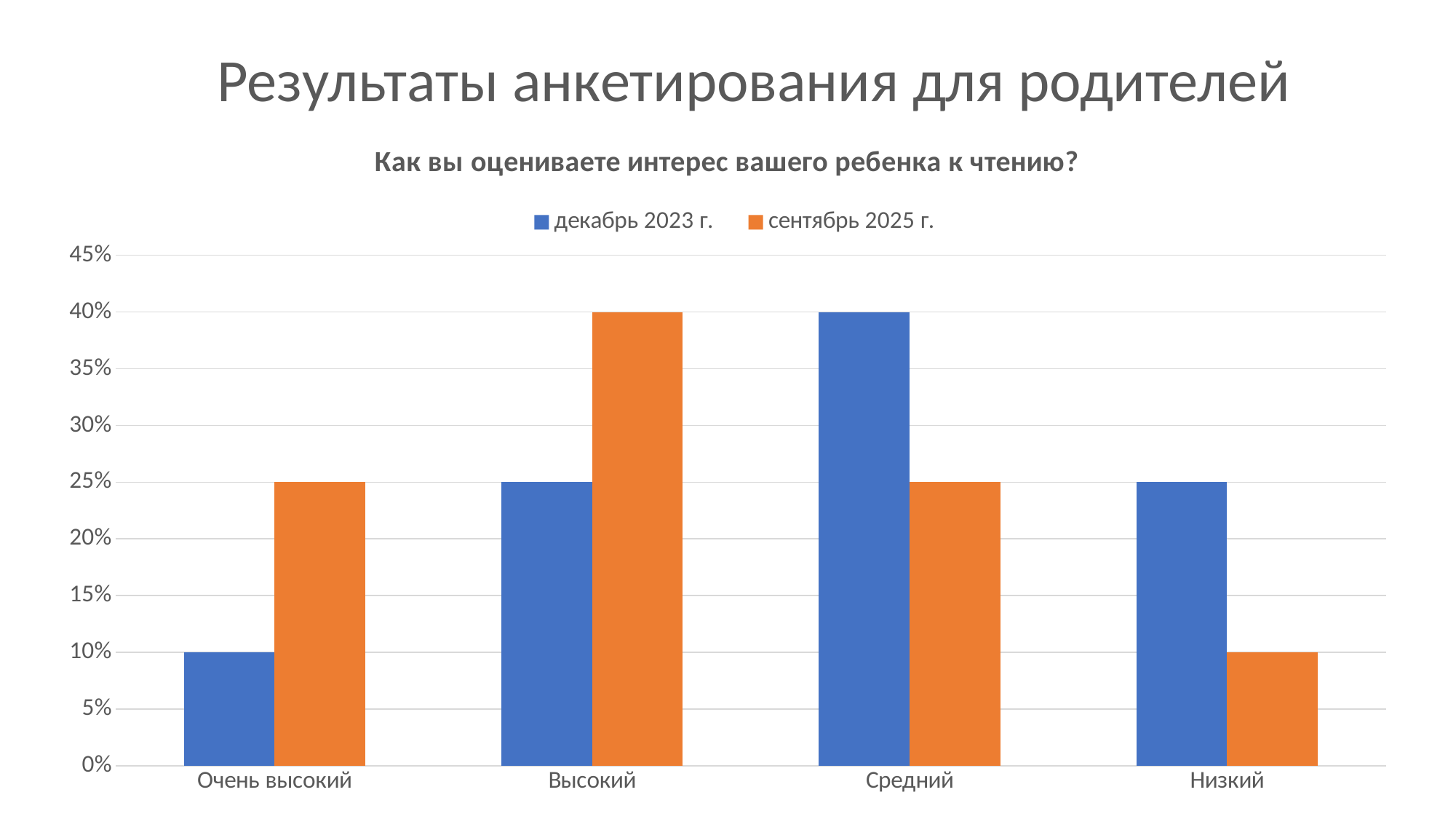

# Результаты анкетирования для родителей

### Chart: Как вы оцениваете интерес вашего ребенка к чтению?

| Category | декабрь 2023 г. | сентябрь 2025 г. |
|---|---|---|
| Очень высокий | 0.1 | 0.25 |
| Высокий | 0.25 | 0.4 |
| Средний | 0.4 | 0.25 |
| Низкий | 0.25 | 0.1 |